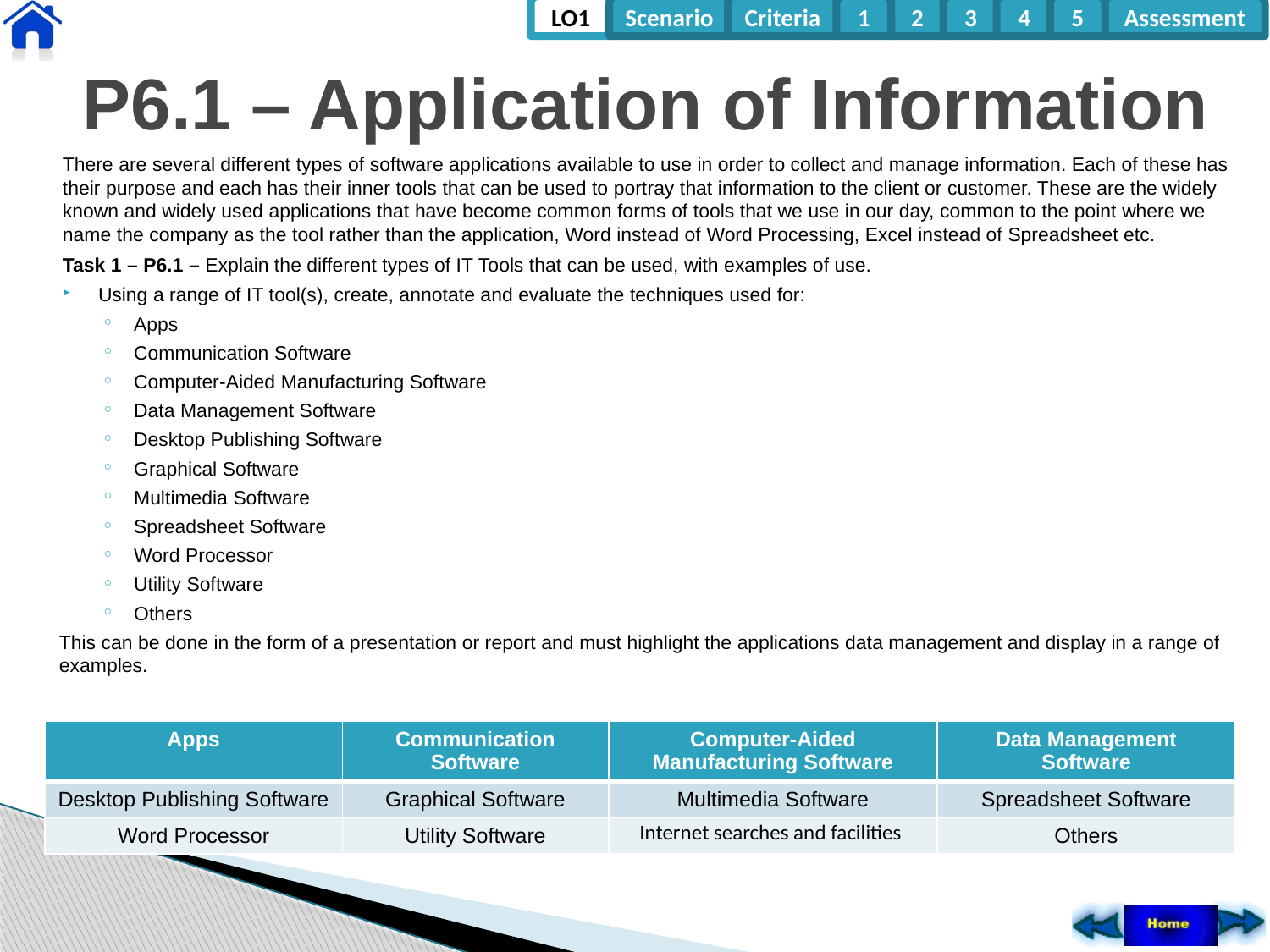

# P6.1 – Application of Information
There are several different types of software applications available to use in order to collect and manage information. Each of these has their purpose and each has their inner tools that can be used to portray that information to the client or customer. These are the widely known and widely used applications that have become common forms of tools that we use in our day, common to the point where we name the company as the tool rather than the application, Word instead of Word Processing, Excel instead of Spreadsheet etc.
Task 1 – P6.1 – Explain the different types of IT Tools that can be used, with examples of use.
Using a range of IT tool(s), create, annotate and evaluate the techniques used for:
Apps
Communication Software
Computer-Aided Manufacturing Software
Data Management Software
Desktop Publishing Software
Graphical Software
Multimedia Software
Spreadsheet Software
Word Processor
Utility Software
Others
This can be done in the form of a presentation or report and must highlight the applications data management and display in a range of examples.
| Apps | Communication Software | Computer-Aided Manufacturing Software | Data Management Software |
| --- | --- | --- | --- |
| Desktop Publishing Software | Graphical Software | Multimedia Software | Spreadsheet Software |
| Word Processor | Utility Software | Internet searches and facilities | Others |